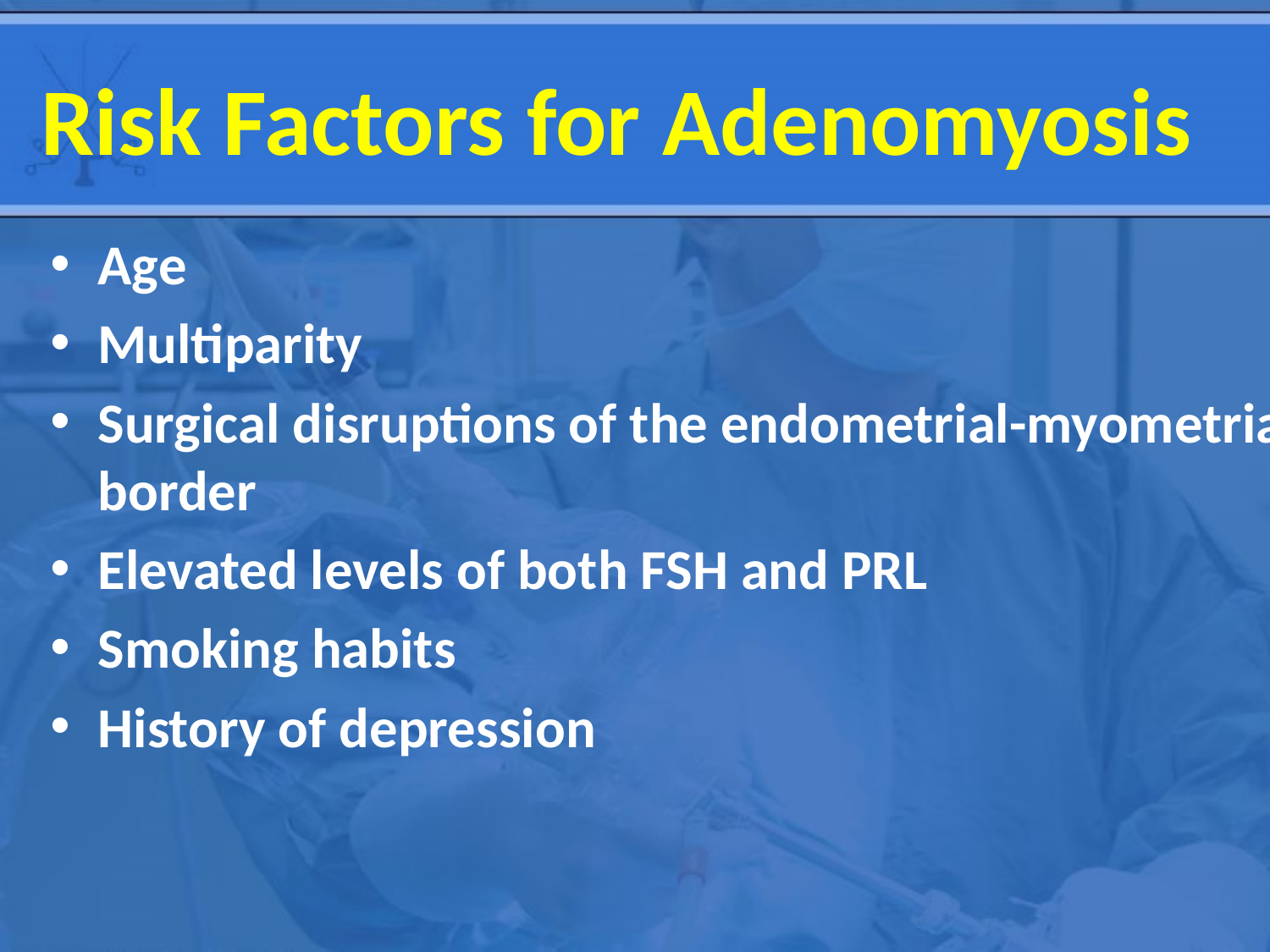

# Risk Factors for Adenomyosis
Age
Multiparity
Surgical disruptions of the endometrial-myometrial border
Elevated levels of both FSH and PRL
Smoking habits
History of depression